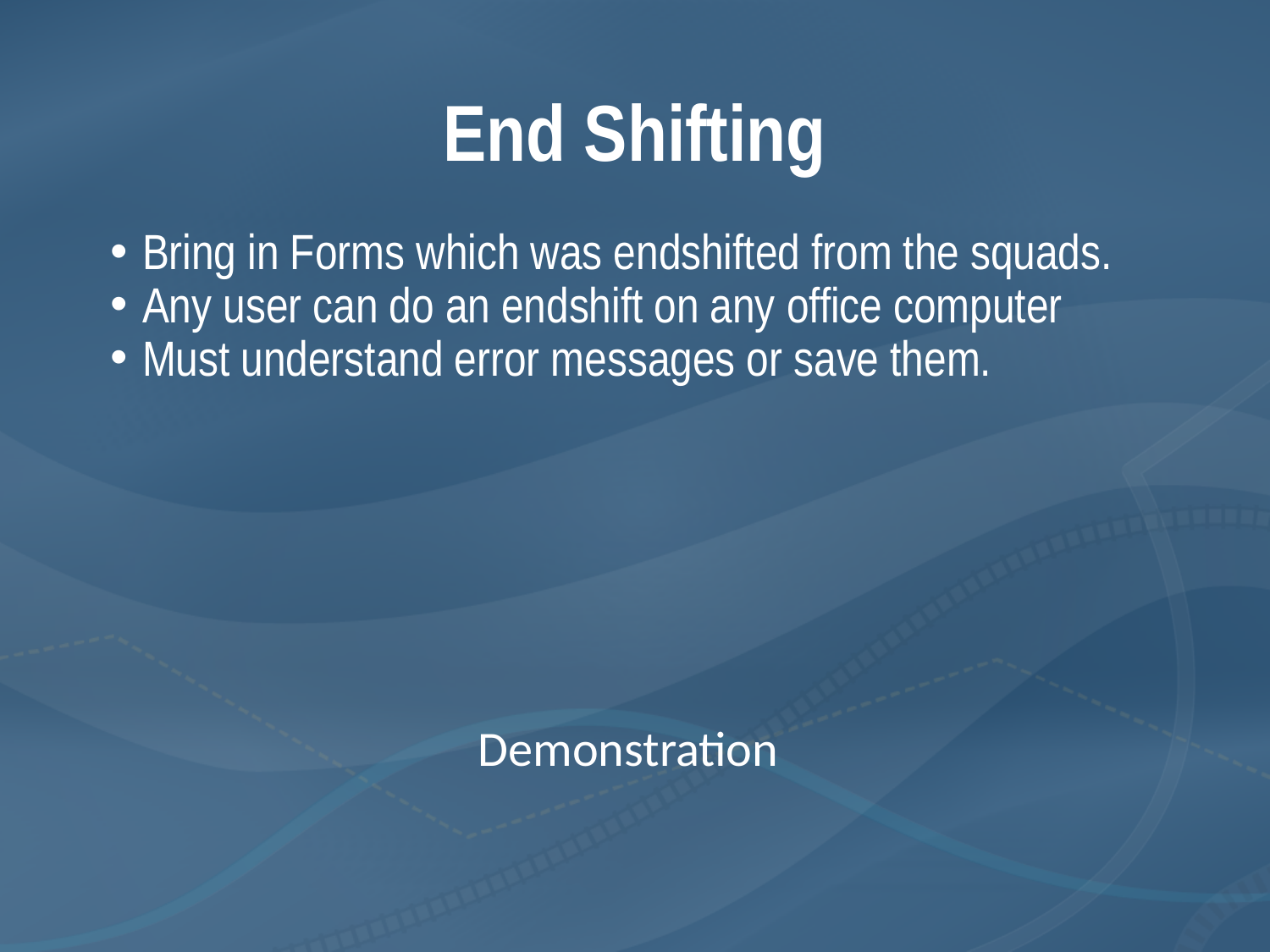

# End Shifting
Bring in Forms which was endshifted from the squads.
Any user can do an endshift on any office computer
Must understand error messages or save them.

Demonstration